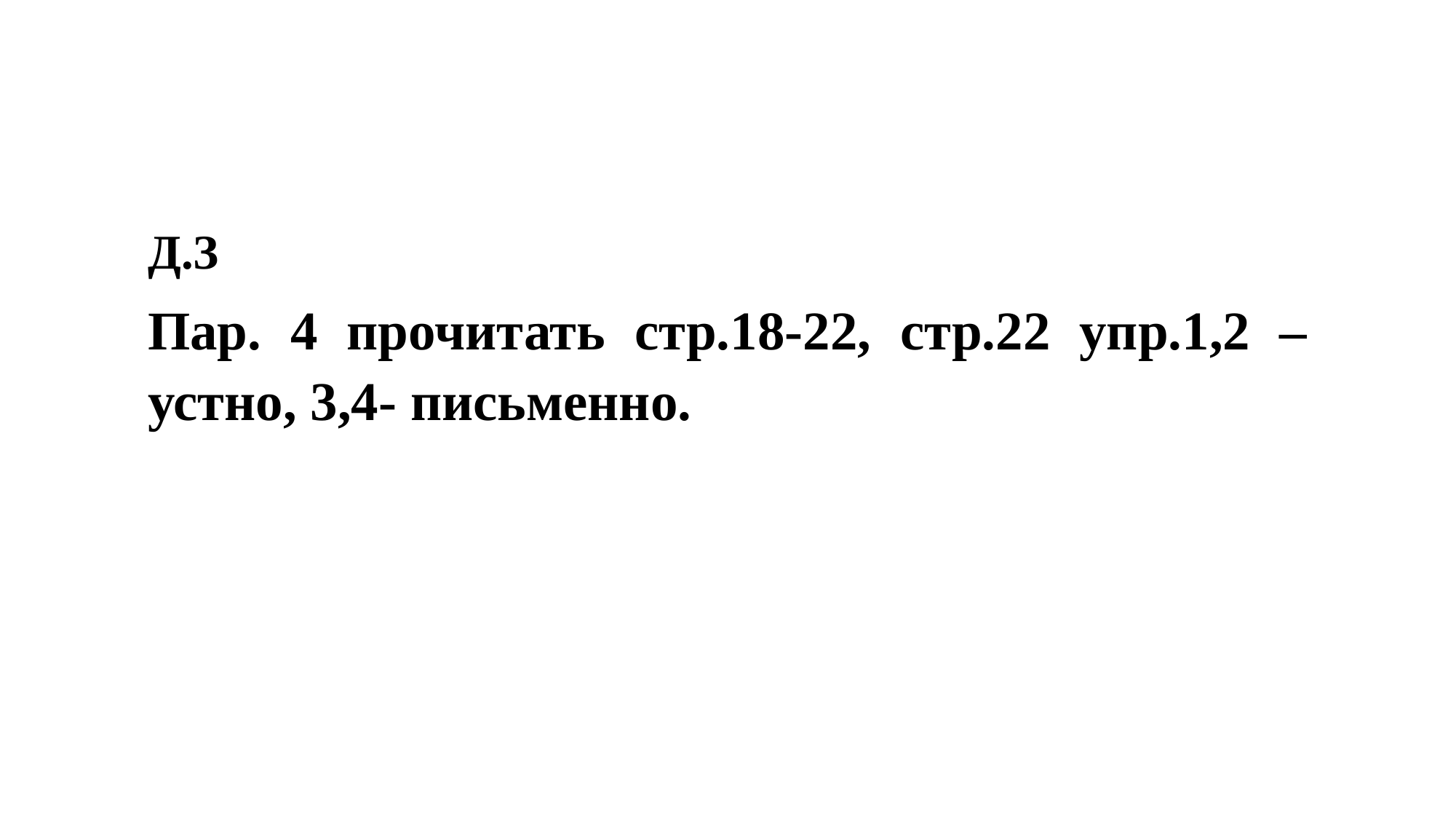

Д.З
Пар. 4 прочитать стр.18-22, стр.22 упр.1,2 – устно, 3,4- письменно.